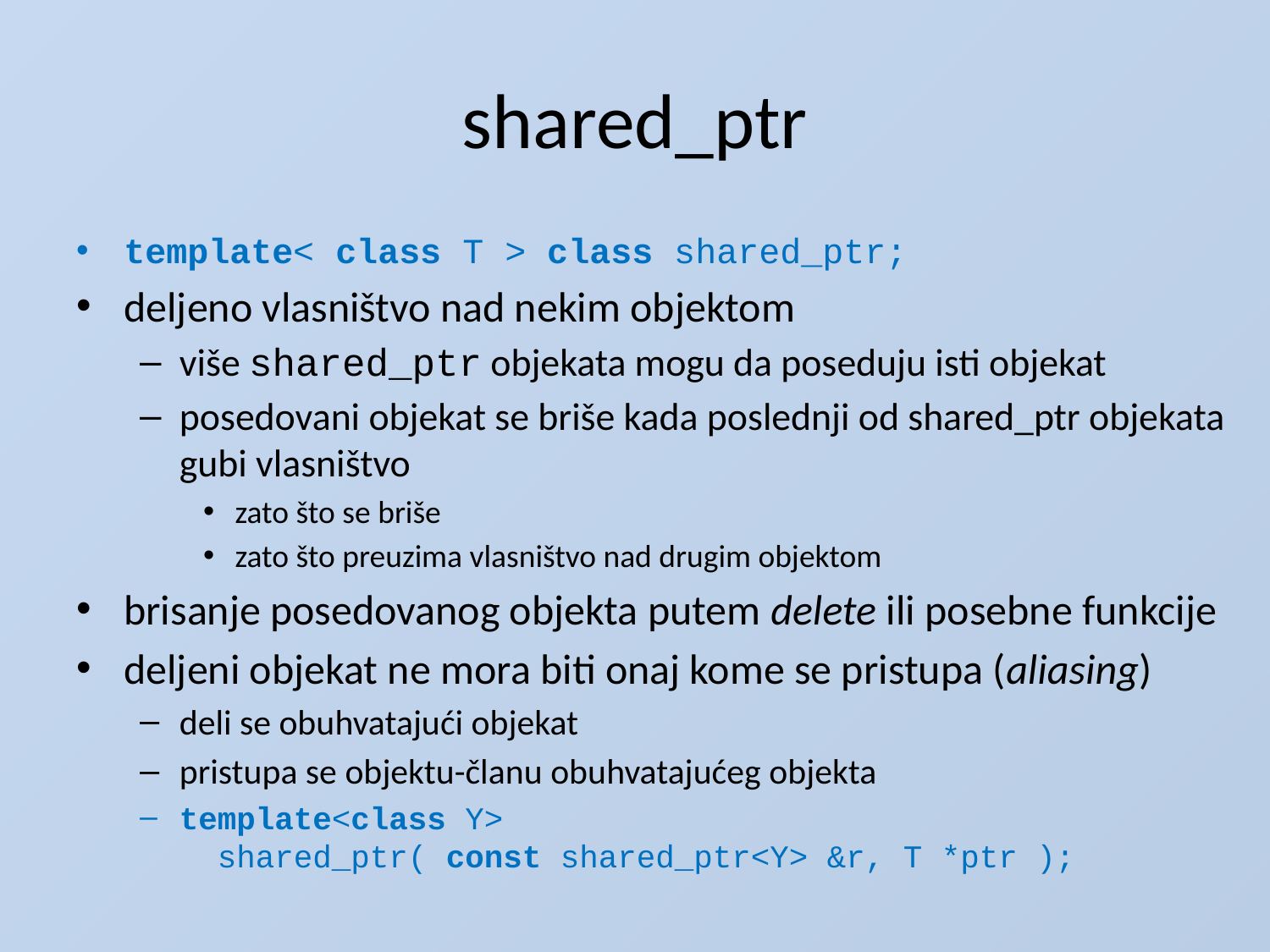

# shared_ptr
template< class T > class shared_ptr;
deljeno vlasništvo nad nekim objektom
više shared_ptr objekata mogu da poseduju isti objekat
posedovani objekat se briše kada poslednji od shared_ptr objekata
gubi vlasništvo
zato što se briše
zato što preuzima vlasništvo nad drugim objektom
brisanje posedovanog objekta putem delete ili posebne funkcije
deljeni objekat ne mora biti onaj kome se pristupa (aliasing)
deli se obuhvatajući objekat
pristupa se objektu-članu obuhvatajućeg objekta
template<class Y>
  shared_ptr( const shared_ptr<Y> &r, T *ptr );